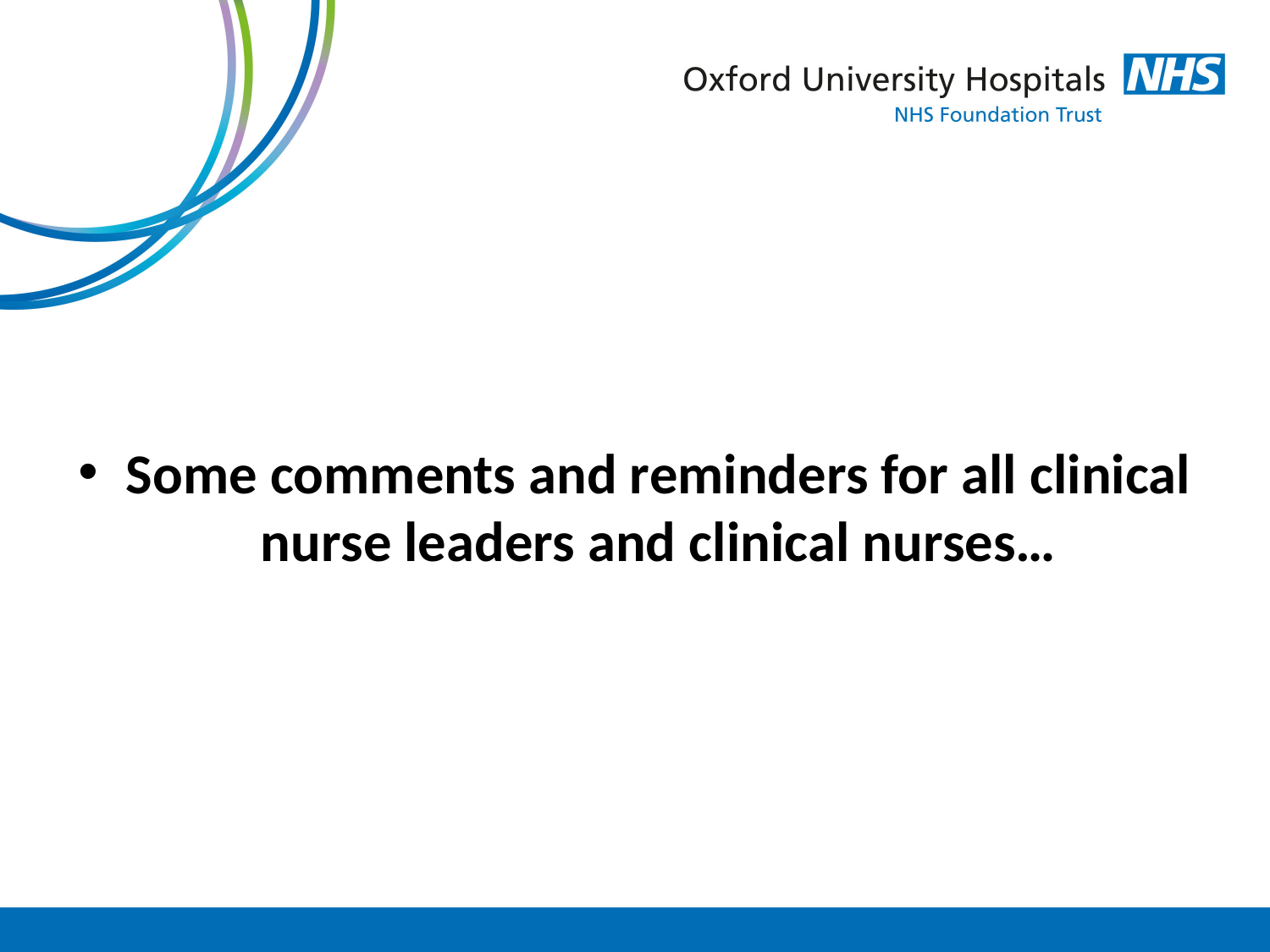

#
Some comments and reminders for all clinical nurse leaders and clinical nurses…